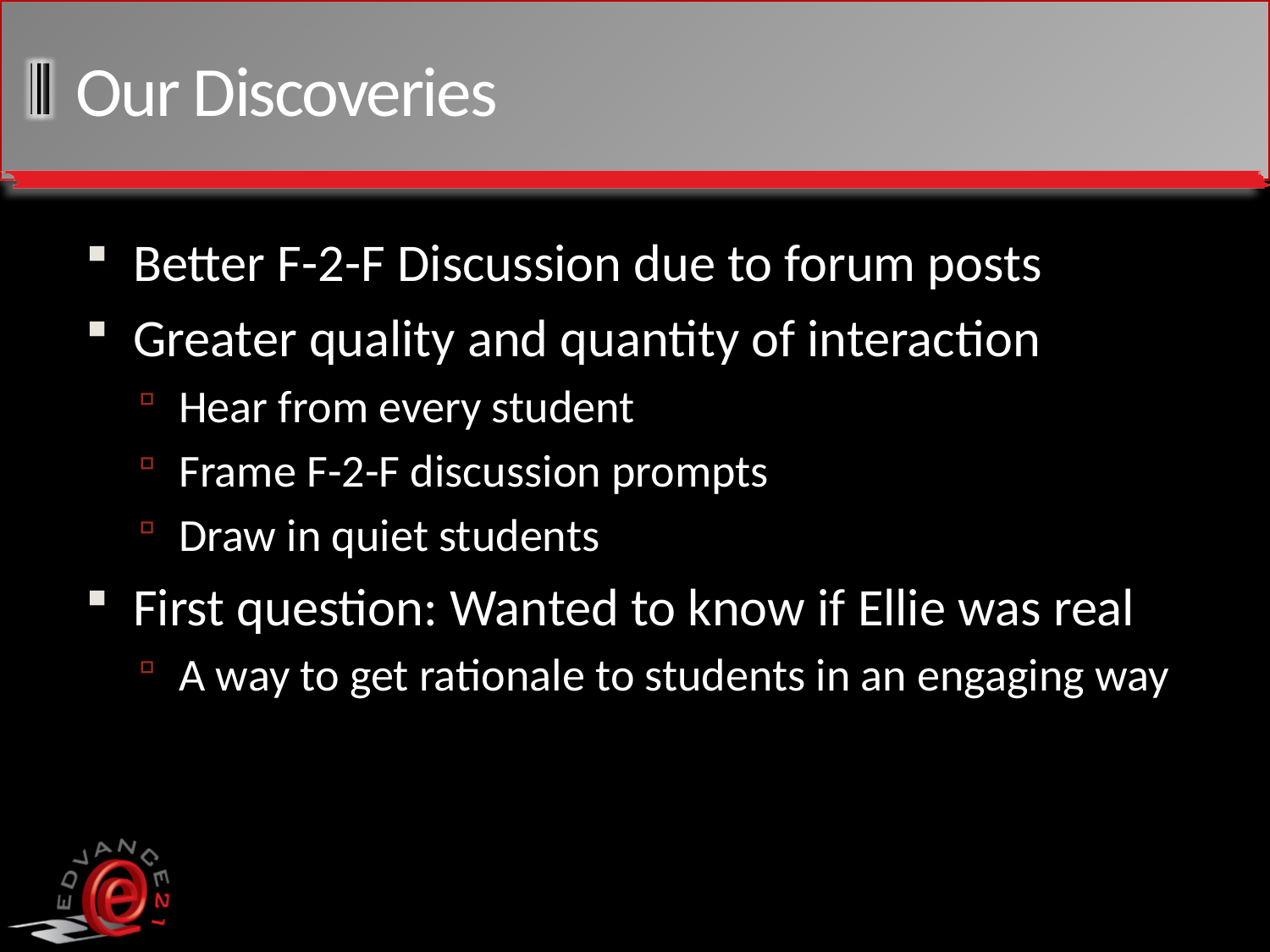

# Our Discoveries
Better F-2-F Discussion due to forum posts
Greater quality and quantity of interaction
Hear from every student
Frame F-2-F discussion prompts
Draw in quiet students
First question: Wanted to know if Ellie was real
A way to get rationale to students in an engaging way